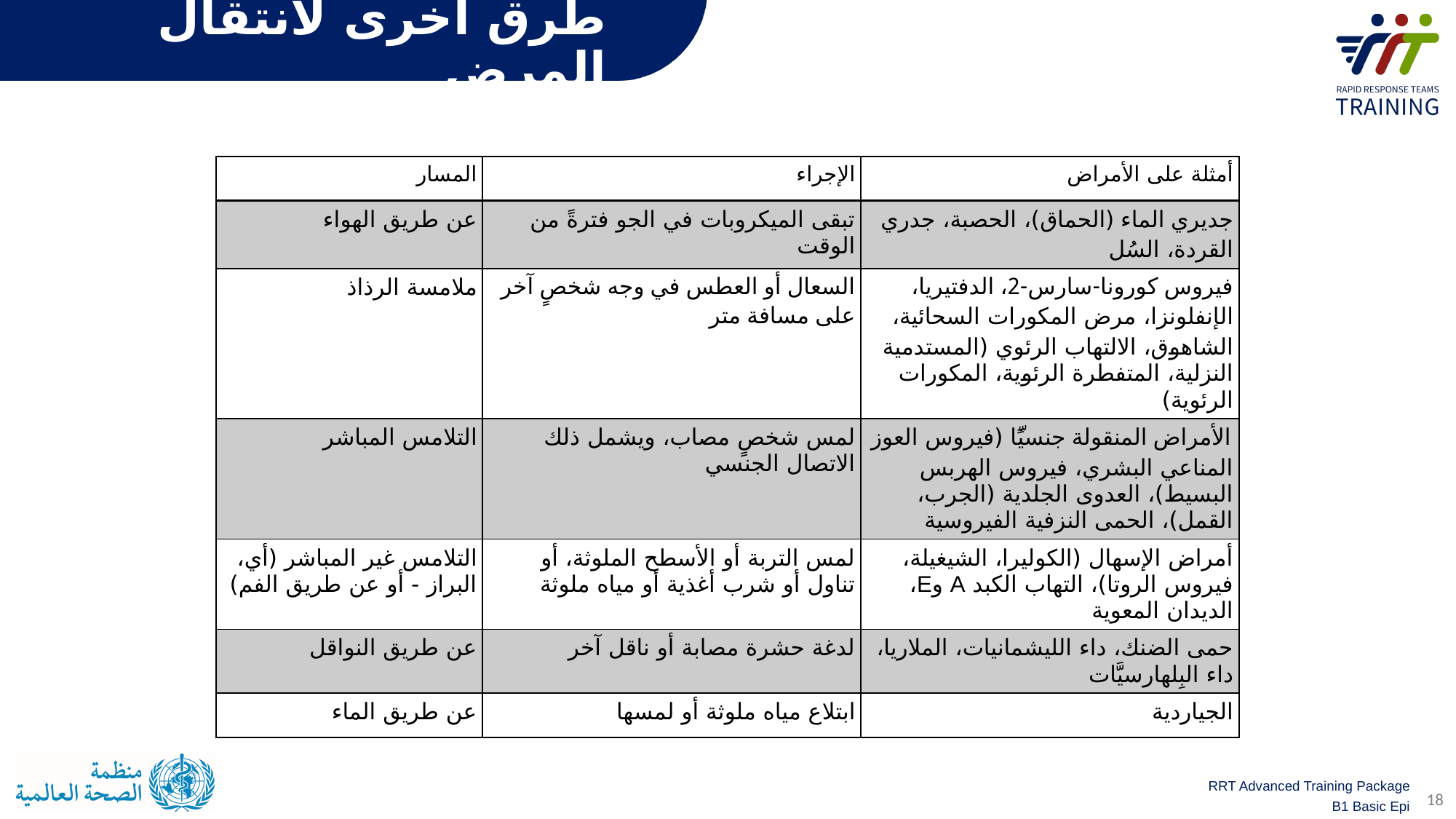

طرق أخرى لانتقال المرض
| المسار | الإجراء | أمثلة على الأمراض |
| --- | --- | --- |
| عن طريق الهواء | تبقى الميكروبات في الجو فترةً من الوقت | جديري الماء (الحماق)، الحصبة، جدري القردة، السُل |
| ملامسة الرذاذ | السعال أو العطس في وجه شخصٍ آخر على مسافة متر | فيروس كورونا-سارس-2، الدفتيريا، الإنفلونزا، مرض المكورات السحائية، الشاهوق، الالتهاب الرئوي (المستدمية النزلية، المتفطرة الرئوية، المكورات الرئوية) |
| التلامس المباشر | لمس شخصٍ مصاب، ويشمل ذلك الاتصال الجنسي | الأمراض المنقولة جنسيًّا (فيروس العوز المناعي البشري، فيروس الهربس البسيط)، العدوى الجلدية (الجرب، القمل)، الحمى النزفية الفيروسية |
| التلامس غير المباشر (أي، البراز - أو عن طريق الفم) | لمس التربة أو الأسطح الملوثة، أو تناول أو شرب أغذية أو مياه ملوثة | أمراض الإسهال (الكوليرا، الشيغيلة، فيروس الروتا)، التهاب الكبد A وE، الديدان المعوية |
| عن طريق النواقل | لدغة حشرة مصابة أو ناقل آخر | حمى الضنك، داء الليشمانيات، الملاريا، داء البِلهارسيَّات |
| عن طريق الماء | ابتلاع مياه ملوثة أو لمسها | الجياردية |